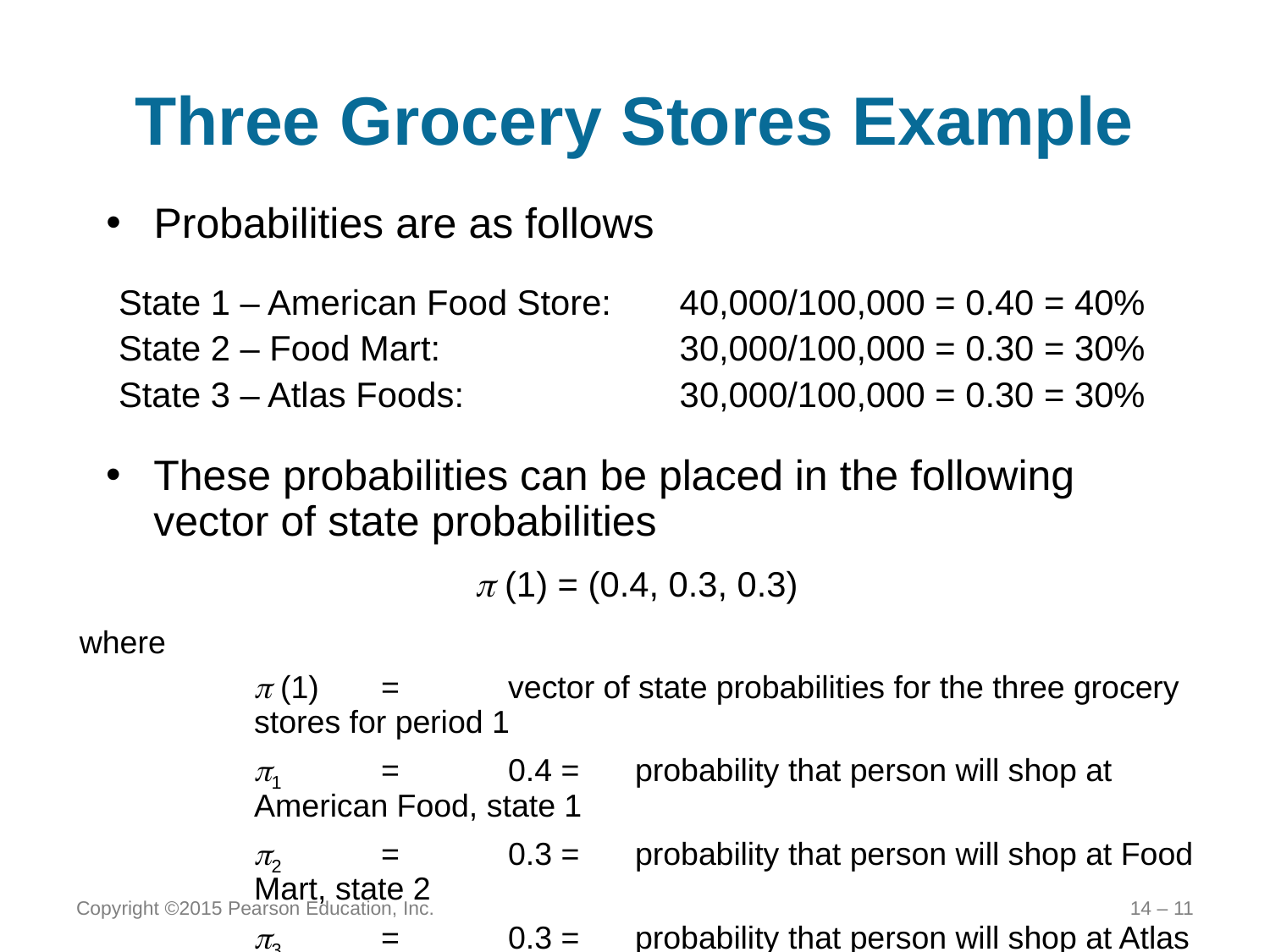

# Three Grocery Stores Example
Probabilities are as follows
State 1 – American Food Store:	40,000/100,000 = 0.40 = 40%
State 2 – Food Mart:	30,000/100,000 = 0.30 = 30%
State 3 – Atlas Foods:	30,000/100,000 = 0.30 = 30%
These probabilities can be placed in the following vector of state probabilities
π (1) = (0.4, 0.3, 0.3)
where
	π (1)	=	vector of state probabilities for the three grocery stores for period 1
	π1	=	0.4 =	probability that person will shop at American Food, state 1
	π2	=	0.3 =	probability that person will shop at Food Mart, state 2
	π3	=	0.3 =	probability that person will shop at Atlas Foods, state 3
Copyright ©2015 Pearson Education, Inc.
14 – 11